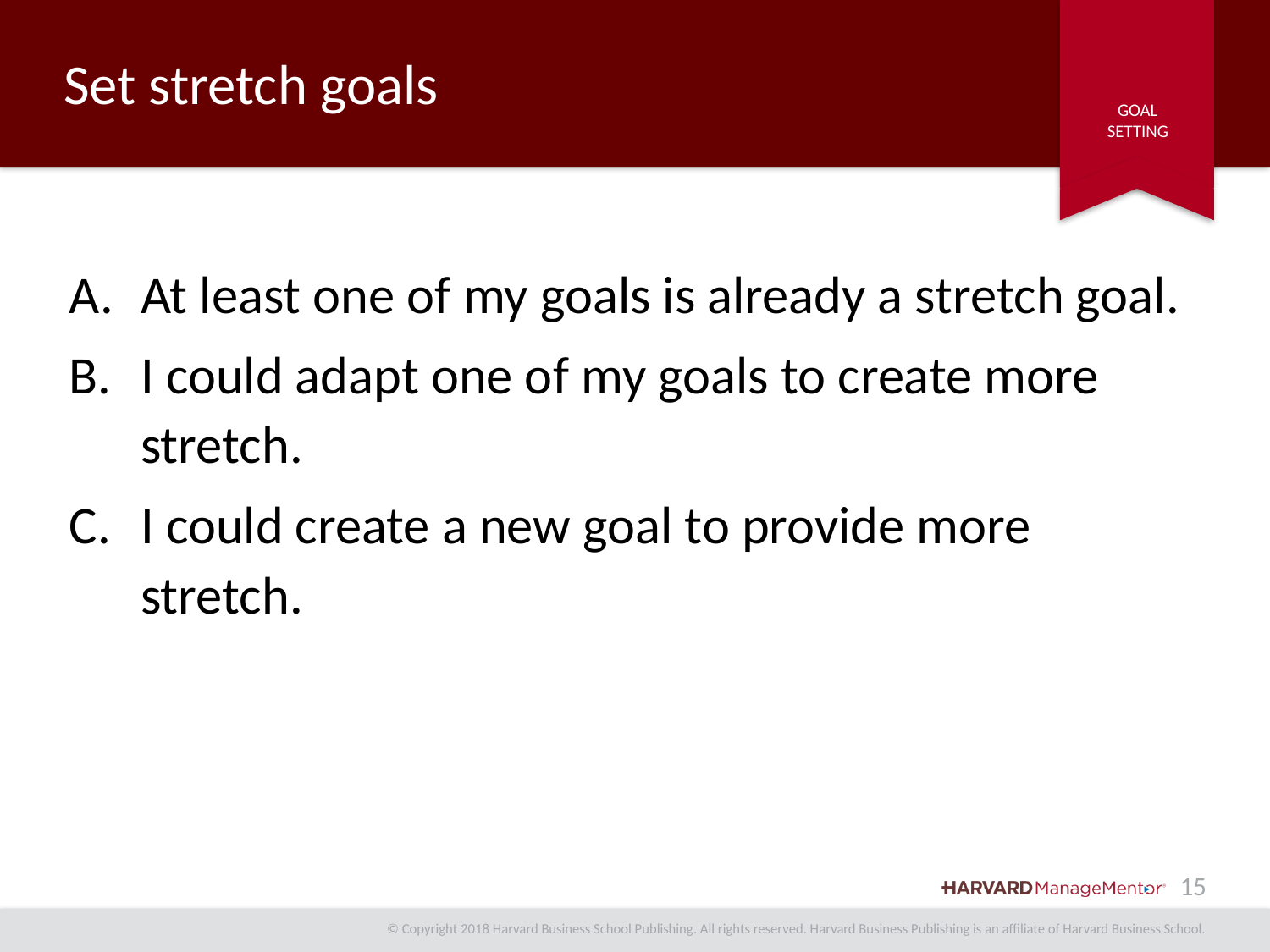

# Set stretch goals
At least one of my goals is already a stretch goal.
I could adapt one of my goals to create more stretch.
I could create a new goal to provide more stretch.